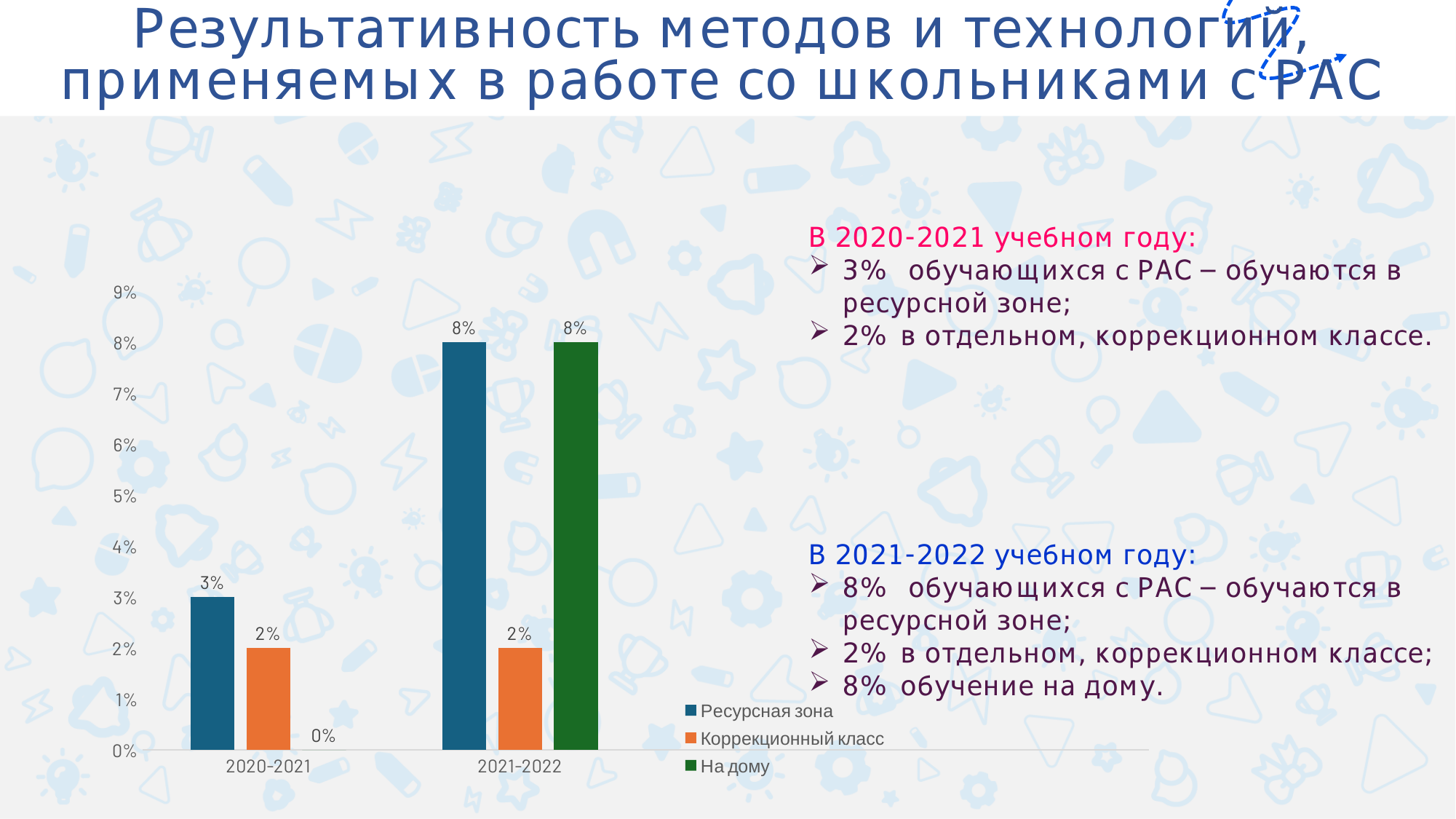

Результативность методов и технологий, применяемых в работе со школьниками с РАС

### Chart

| Category | Ресурсная зона | Коррекционный класс | На дому |
|---|---|---|---|
| 2020-2021 | 0.03 | 0.02 | 0.0 |
| 2021-2022 | 0.08 | 0.02 | 0.08 |
В 2020-2021 учебном году:
3%  обучающихся с РАС – обучаются в ресурсной зоне;
2% в отдельном, коррекционном классе.
В 2021-2022 учебном году:
8%  обучающихся с РАС – обучаются в ресурсной зоне;
2% в отдельном, коррекционном классе;
8% обучение на дому.